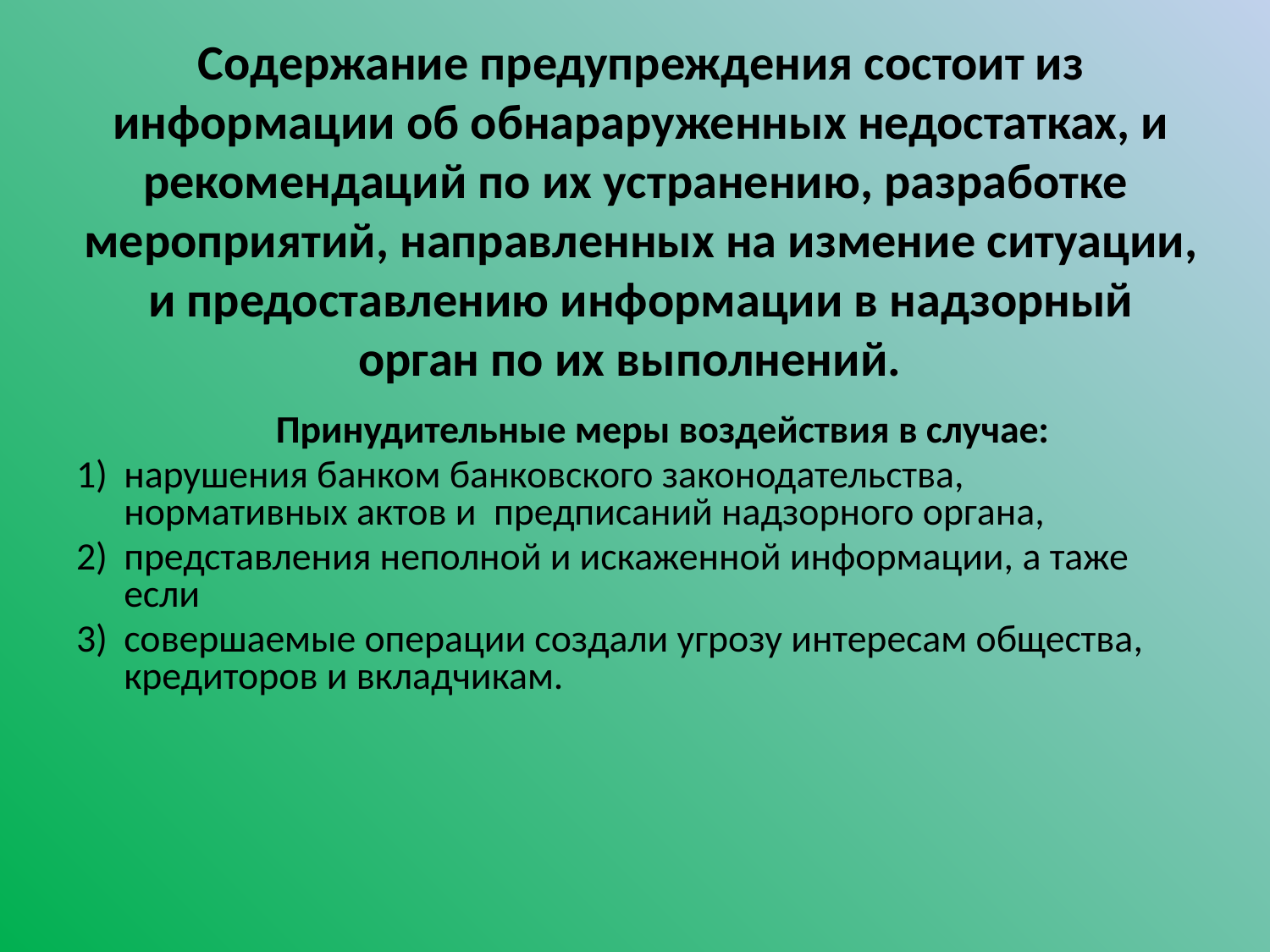

# Содержание предупреждения состоит из информации об обнараруженных недостатках, и рекомендаций по их устранению, разработке  мероприятий, направленных на измение ситуации, и предоставлению информации в надзорный орган по их выполнений.
                       Принудительные меры воздействия в случае:
нарушения банком банковского законодательства, нормативных актов и  предписаний надзорного органа,
представления неполной и искаженной информации, а таже если
совершаемые операции создали угрозу интересам общества, кредиторов и вкладчикам.